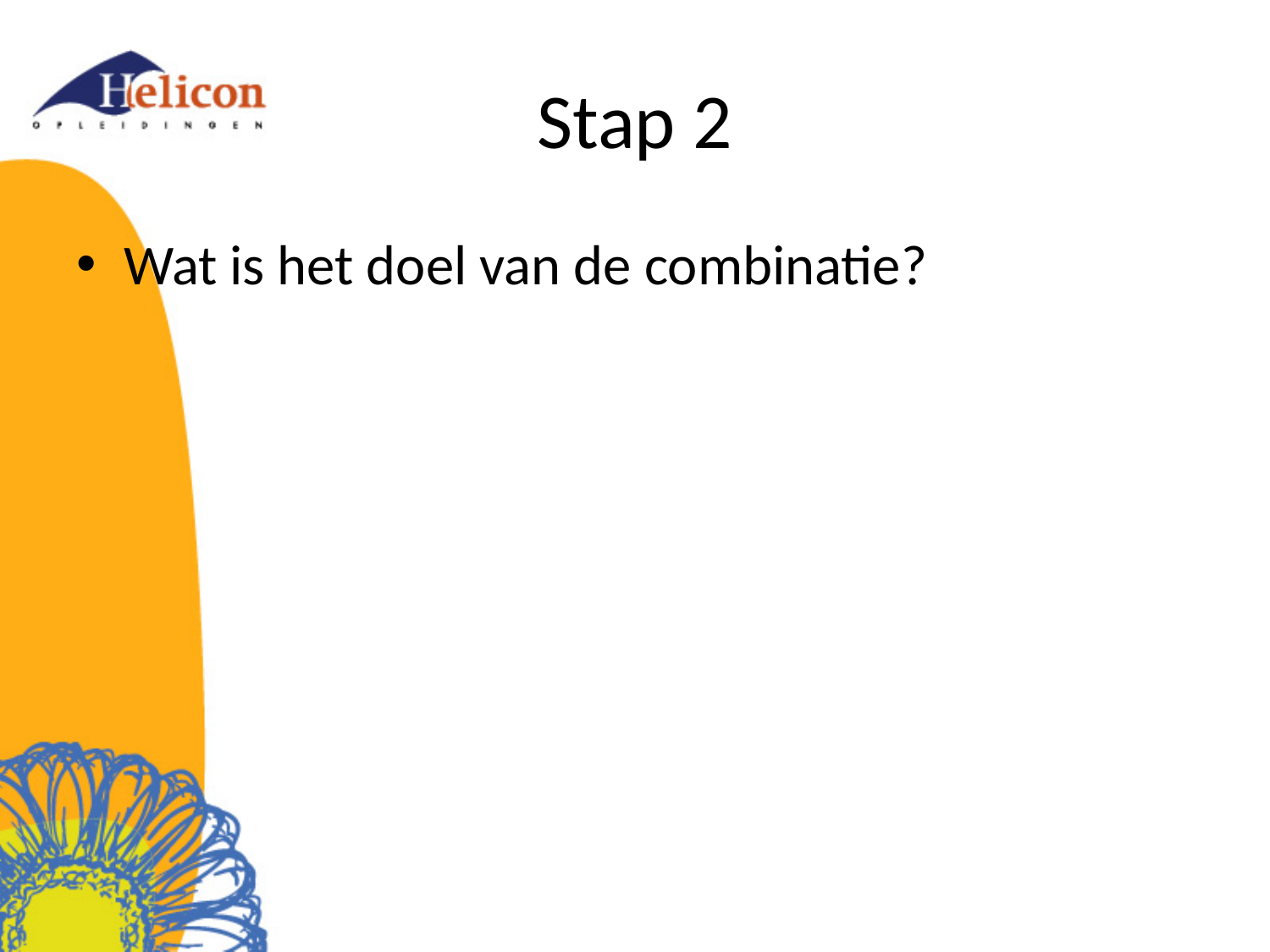

# Stap 2
Wat is het doel van de combinatie?